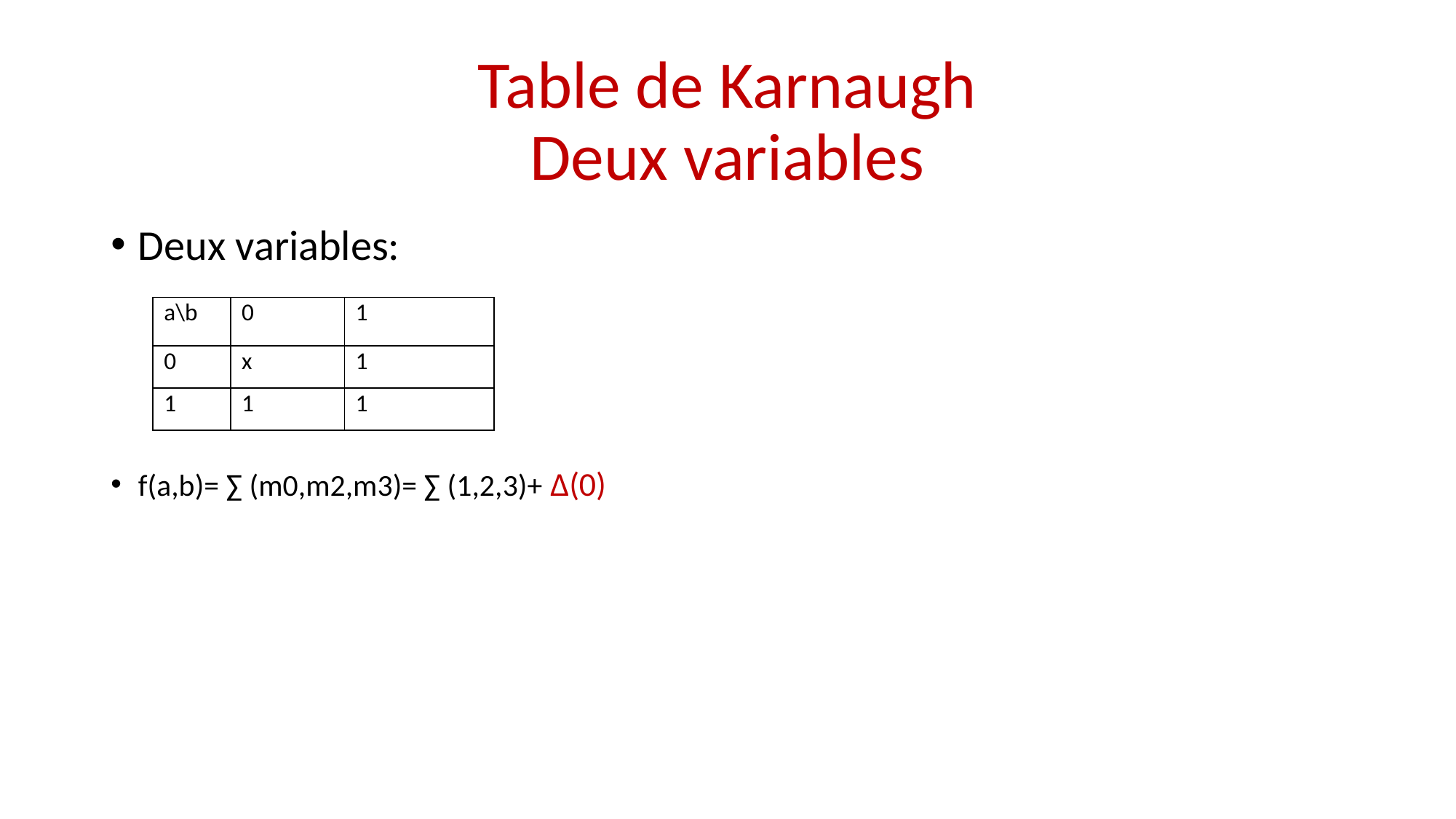

# Table de Karnaugh Deux variables
Deux variables:

f(a,b)= ∑ (m0,m2,m3)= ∑ (1,2,3)+ ∆(0)

| a\b | 0 | 1 |
| --- | --- | --- |
| 0 | x | 1 |
| 1 | 1 | 1 |